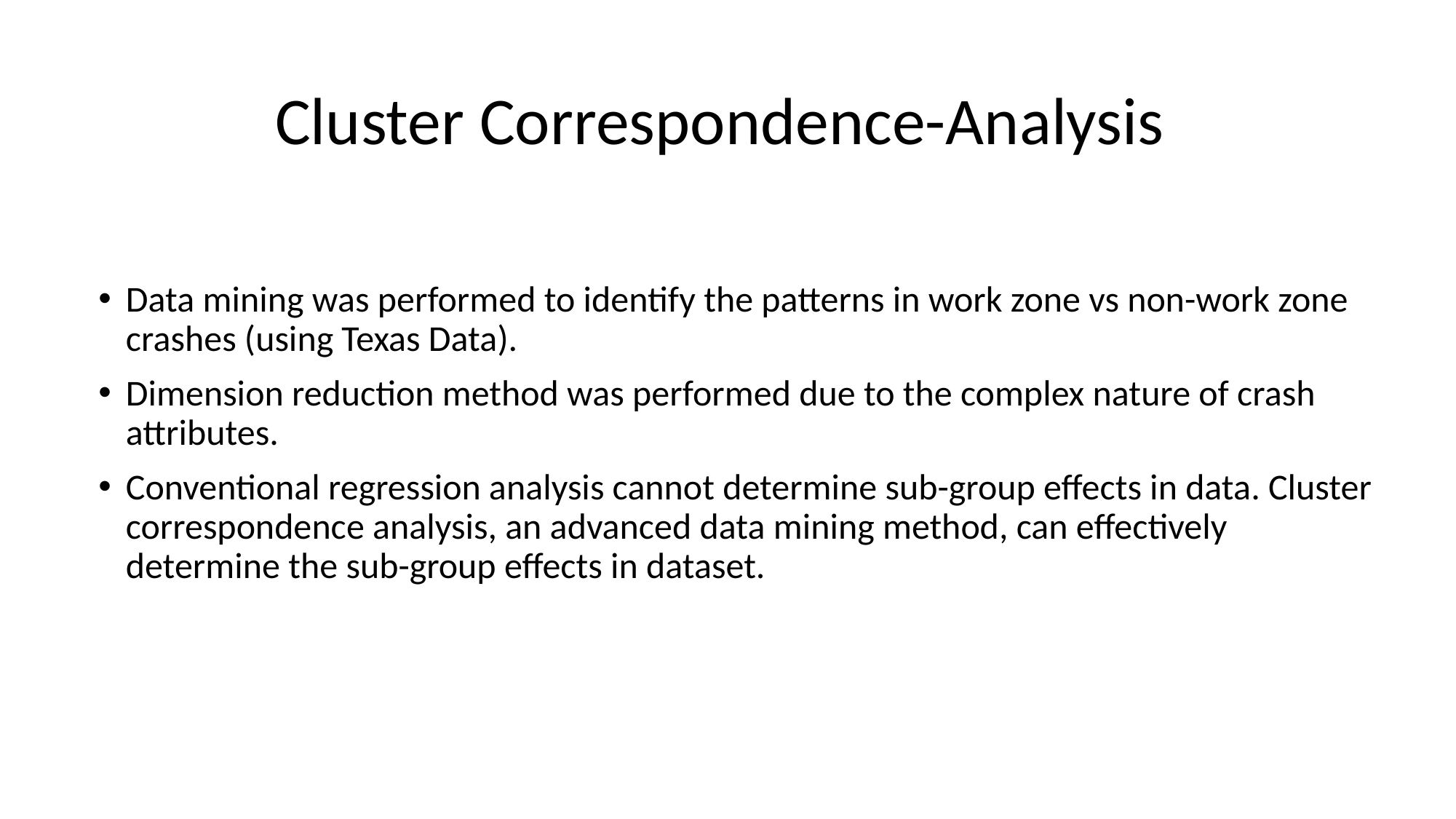

# Cluster Correspondence-Analysis
Data mining was performed to identify the patterns in work zone vs non-work zone crashes (using Texas Data).
Dimension reduction method was performed due to the complex nature of crash attributes.
Conventional regression analysis cannot determine sub-group effects in data. Cluster correspondence analysis, an advanced data mining method, can effectively determine the sub-group effects in dataset.
34